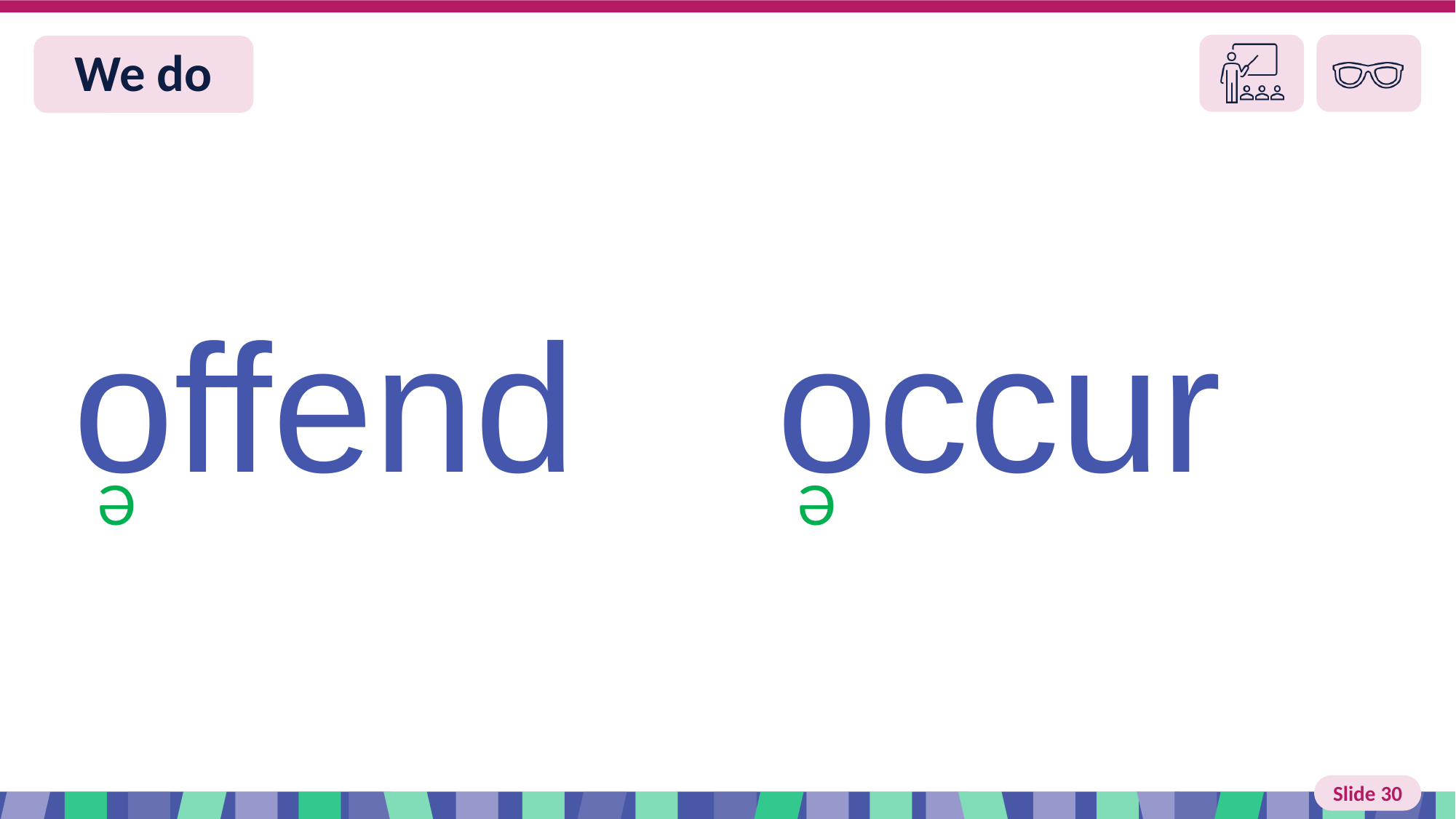

Slide 30 We do
offend    occur
Ə
Ə